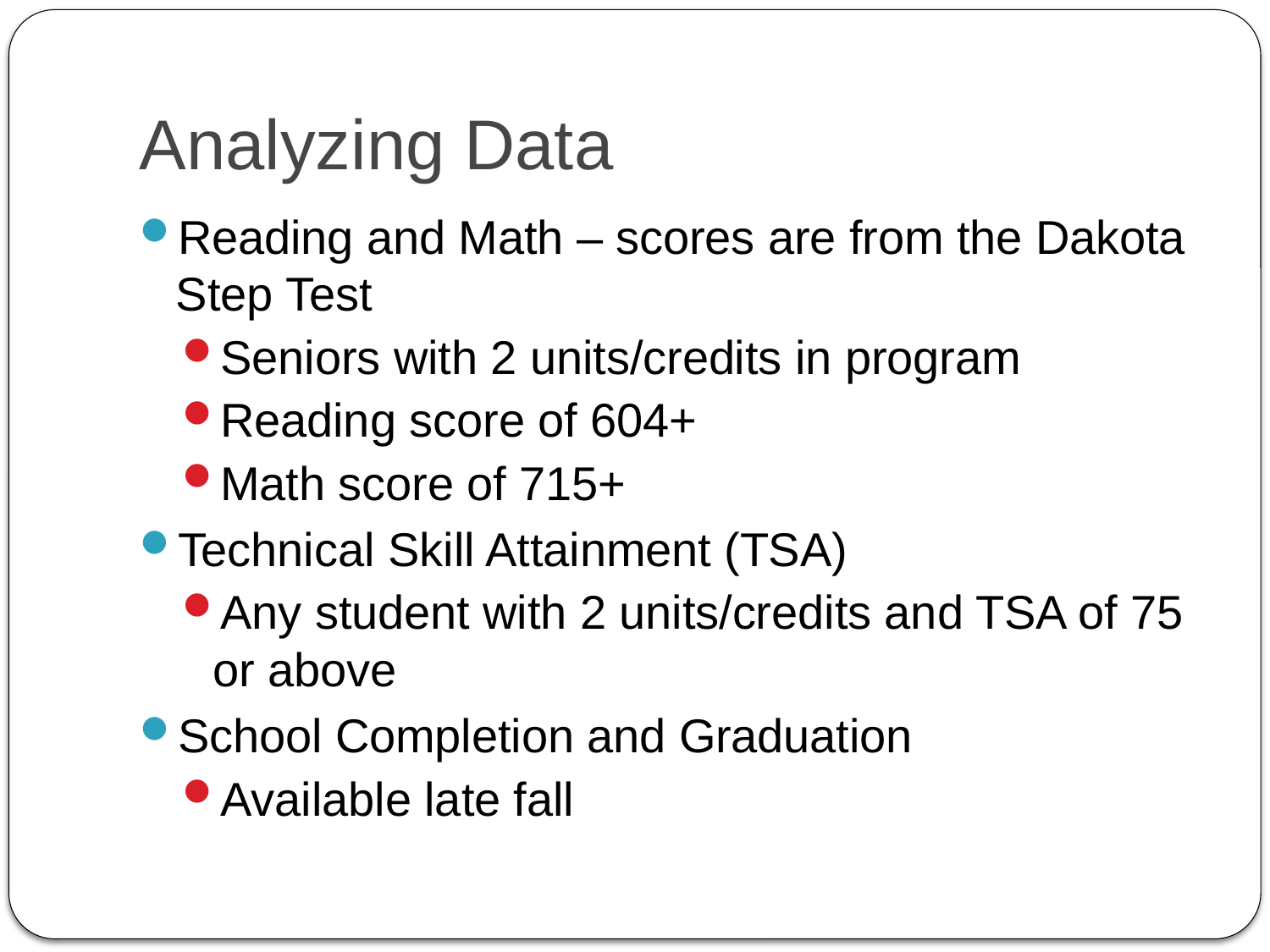

# Analyzing Data
Reading and Math – scores are from the Dakota Step Test
Seniors with 2 units/credits in program
Reading score of 604+
Math score of 715+
Technical Skill Attainment (TSA)
Any student with 2 units/credits and TSA of 75 or above
School Completion and Graduation
Available late fall